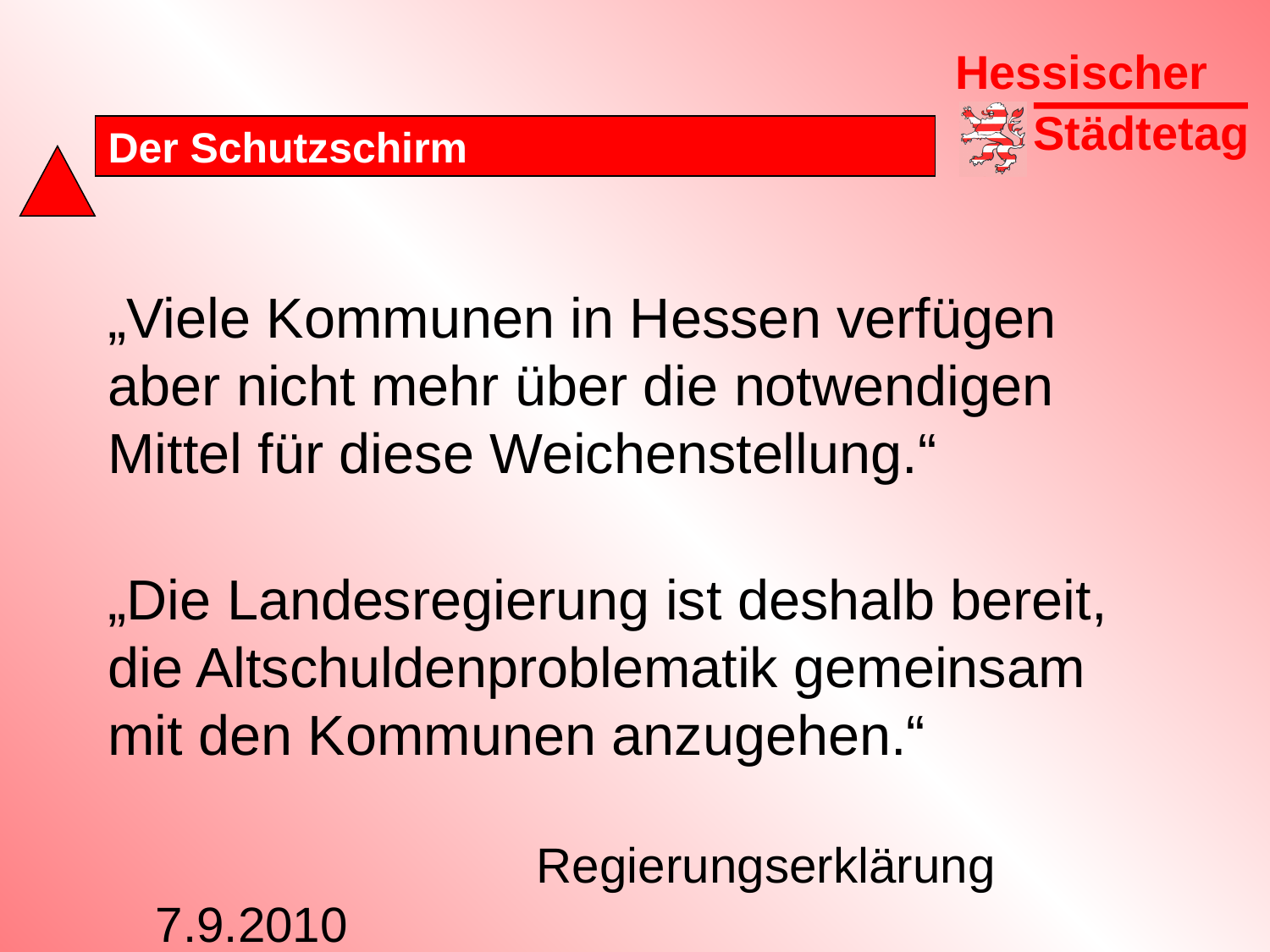

# Der Schutzschirm
„Viele Kommunen in Hessen verfügen
aber nicht mehr über die notwendigen
Mittel für diese Weichenstellung.“

„Die Landesregierung ist deshalb bereit,
die Altschuldenproblematik gemeinsam
mit den Kommunen anzugehen.“

				Regierungserklärung 7.9.2010